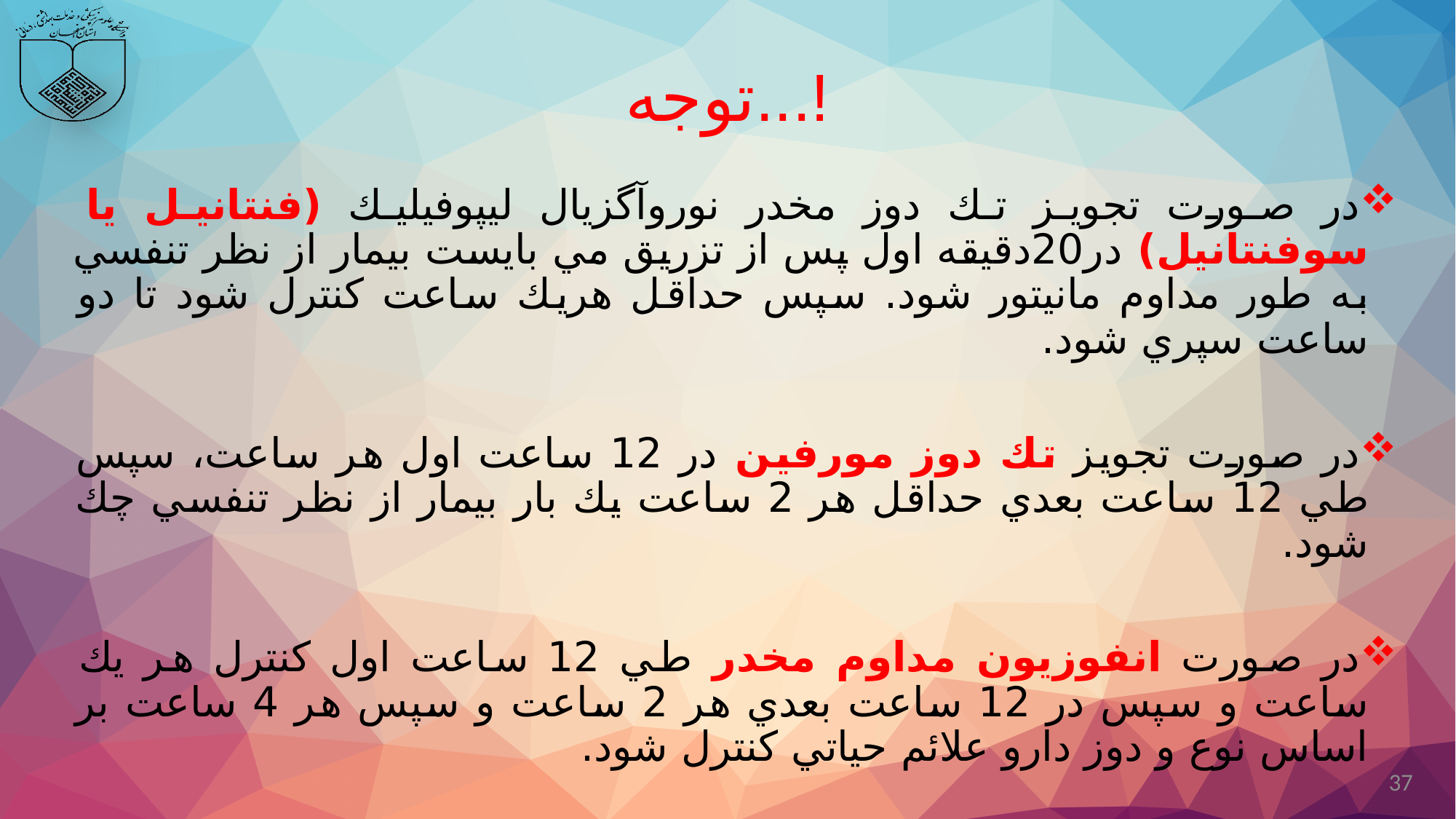

# توجه...!
در صورت تجويز تك دوز مخدر نوروآگزيال ليپوفيليك (فنتانيل يا سوفنتانيل) در20دقيقه اول پس از تزريق مي بايست بيمار از نظر تنفسي به طور مداوم مانيتور شود. سپس حداقل هريك ساعت كنترل شود تا دو ساعت سپري شود.

در صورت تجويز تك دوز مورفين در 12 ساعت اول هر ساعت، سپس طي 12 ساعت بعدي حداقل هر 2 ساعت يك بار بيمار از نظر تنفسي چك شود.

در صورت انفوزيون مداوم مخدر طي 12 ساعت اول كنترل هر يك ساعت و سپس در 12 ساعت بعدي هر 2 ساعت و سپس هر 4 ساعت بر اساس نوع و دوز دارو علائم حياتي كنترل شود.
37